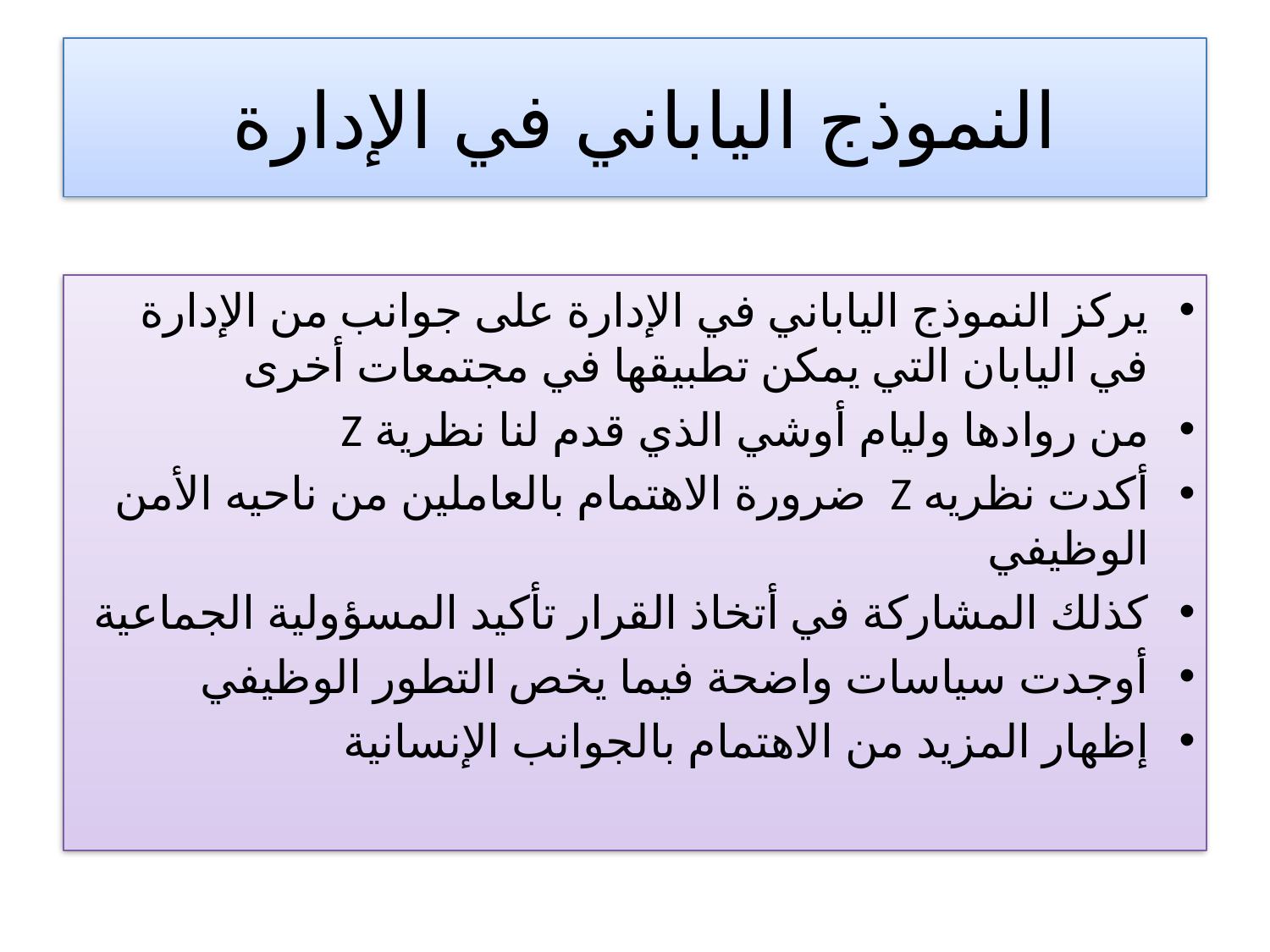

# النموذج الياباني في الإدارة
يركز النموذج الياباني في الإدارة على جوانب من الإدارة في اليابان التي يمكن تطبيقها في مجتمعات أخرى
من روادها وليام أوشي الذي قدم لنا نظرية Z
أكدت نظريه Z  ضرورة الاهتمام بالعاملين من ناحيه الأمن الوظيفي
كذلك المشاركة في أتخاذ القرار تأكيد المسؤولية الجماعية
أوجدت سياسات واضحة فيما يخص التطور الوظيفي
إظهار المزيد من الاهتمام بالجوانب الإنسانية